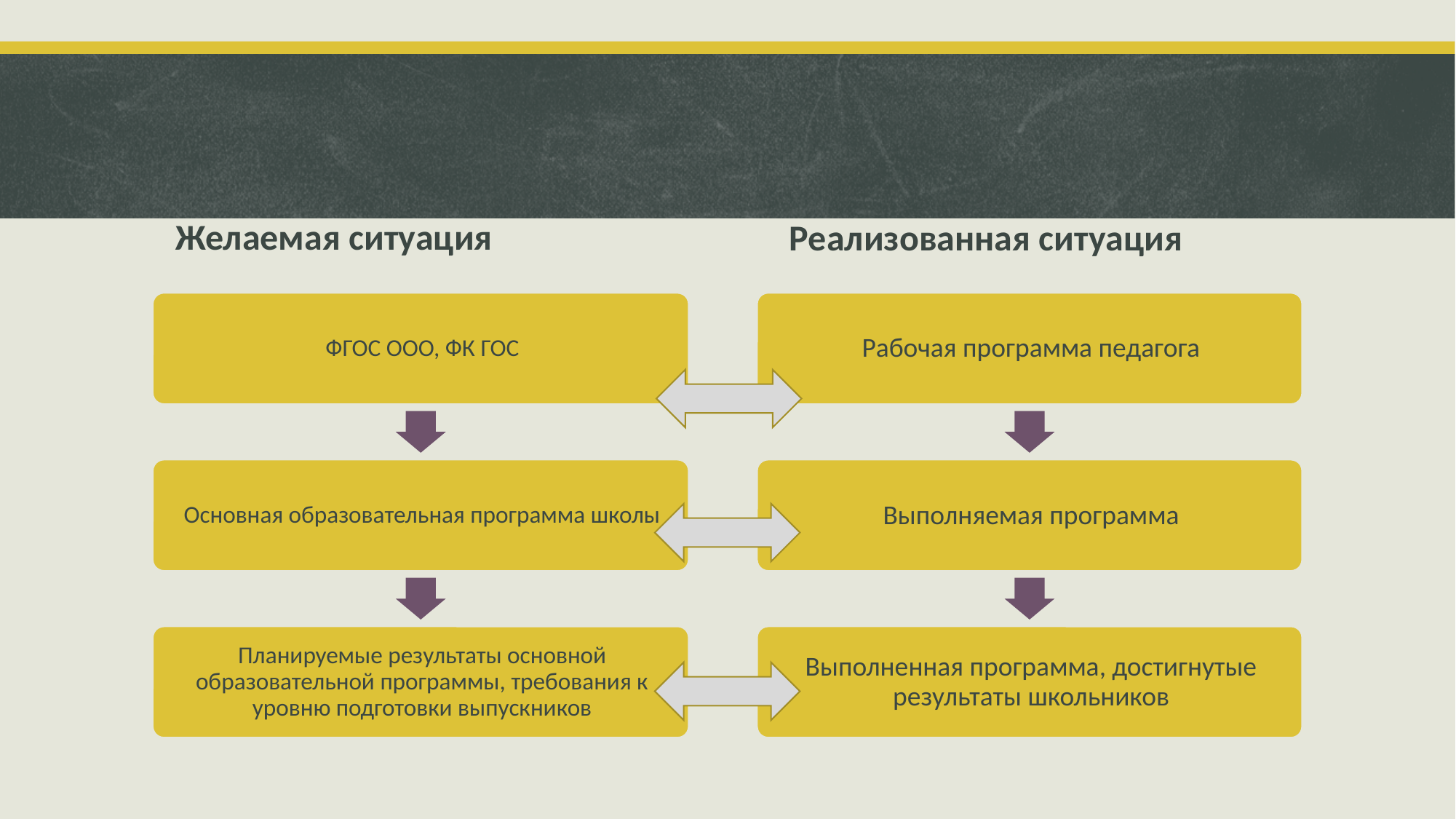

#
Желаемая ситуация
Реализованная ситуация
ФГОС ООО, ФК ГОС

Основная образовательная программа школы

Планируемые результаты основной образовательной программы, требования к уровню подготовки выпускников
Рабочая программа педагога

Выполняемая программа

Выполненная программа, достигнутые результаты школьников